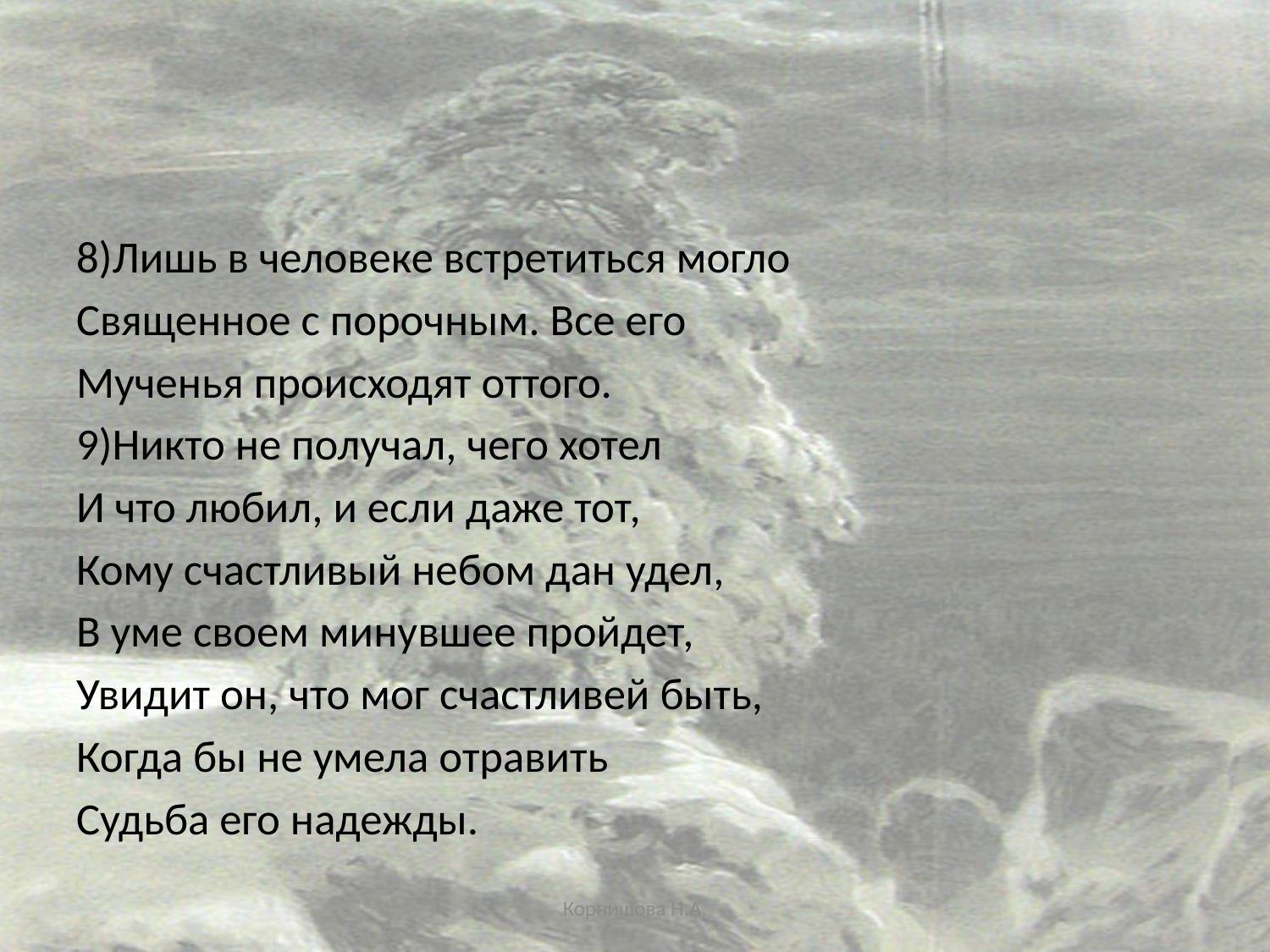

#
8)Лишь в человеке встретиться могло
Священное с порочным. Все его
Мученья происходят оттого.
9)Никто не получал, чего хотел
И что любил, и если даже тот,
Кому счастливый небом дан удел,
В уме своем минувшее пройдет,
Увидит он, что мог счастливей быть,
Когда бы не умела отравить
Судьба его надежды.
Корнишова Н.А.